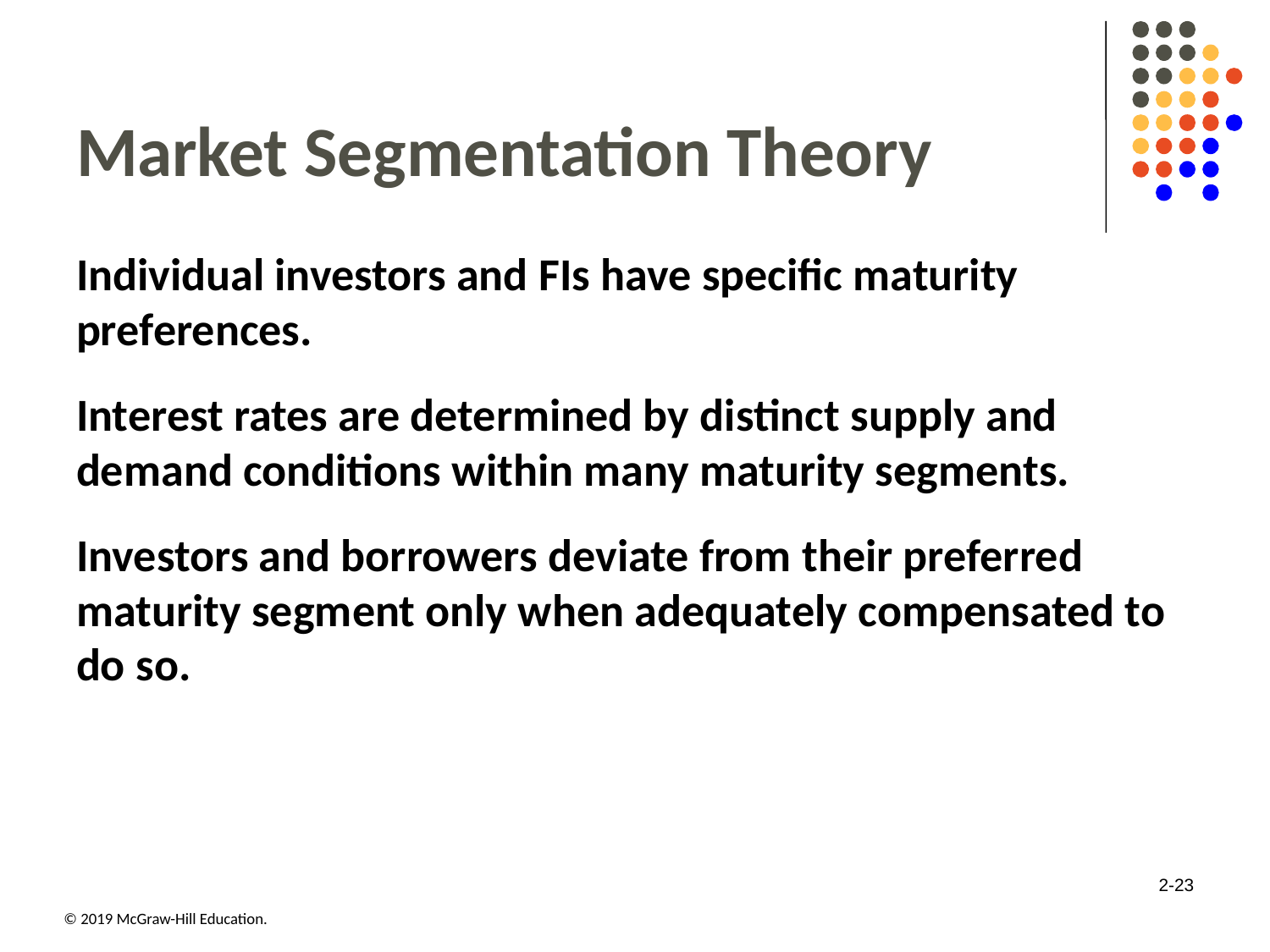

# Market Segmentation Theory
Individual investors and FIs have specific maturity preferences.
Interest rates are determined by distinct supply and demand conditions within many maturity segments.
Investors and borrowers deviate from their preferred maturity segment only when adequately compensated to do so.
2-23